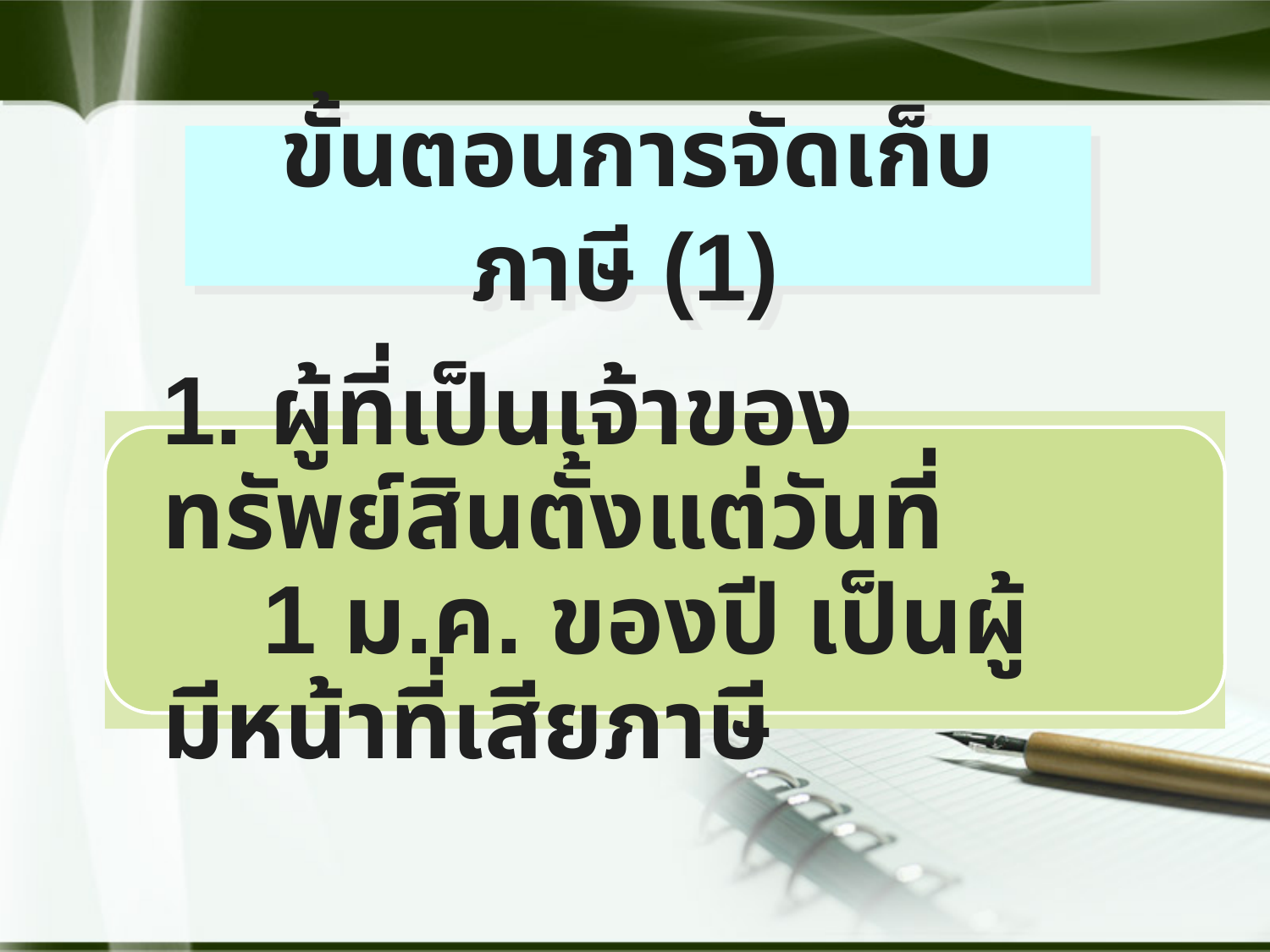

# ขั้นตอนการจัดเก็บภาษี (1)
1. ผู้ที่เป็นเจ้าของทรัพย์สินตั้งแต่วันที่
    1 ม.ค. ของปี เป็นผู้มีหน้าที่เสียภาษี